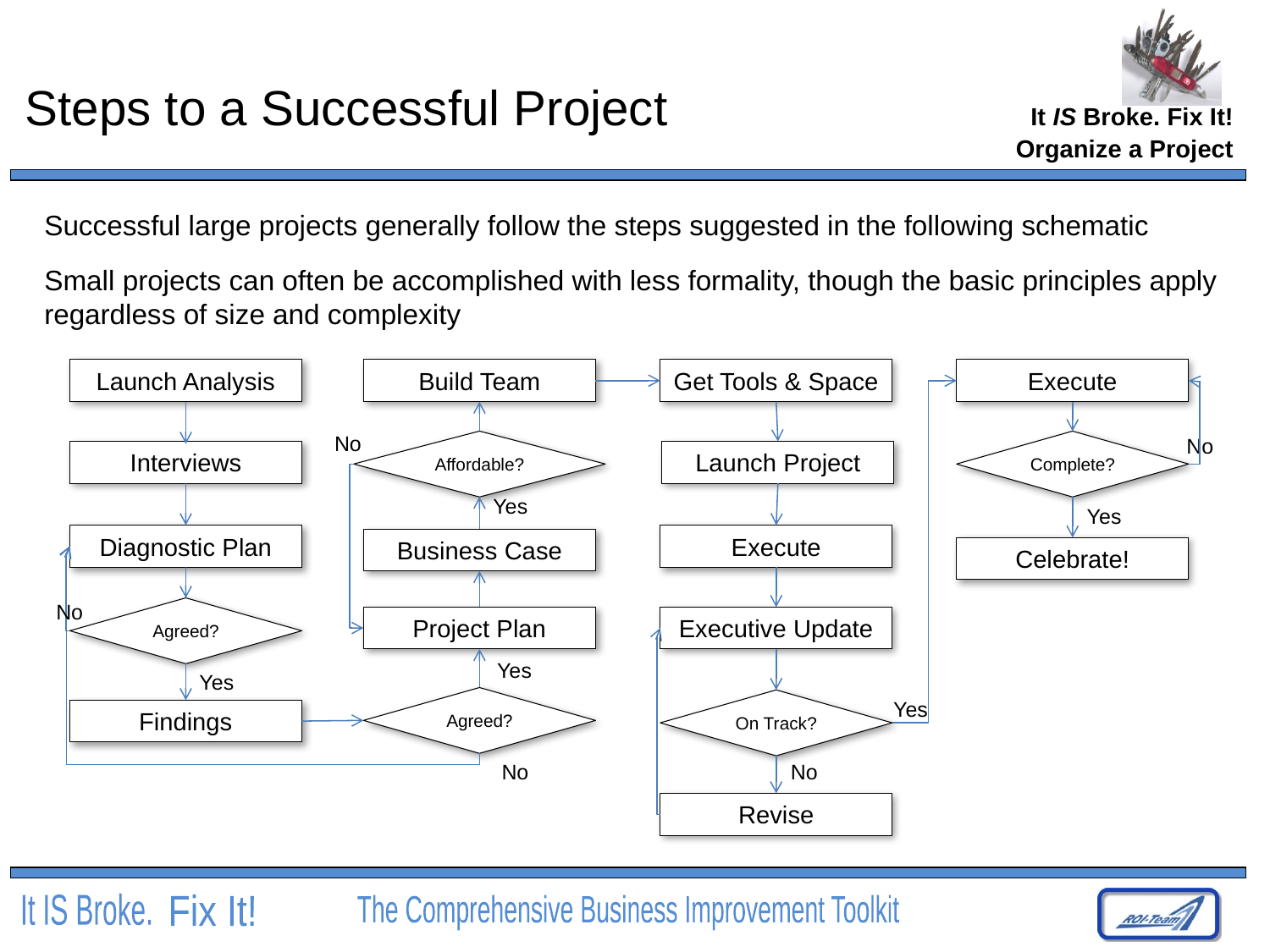

# Steps to a Successful Project
Organize a Project
Successful large projects generally follow the steps suggested in the following schematic
Small projects can often be accomplished with less formality, though the basic principles apply regardless of size and complexity
Launch Analysis
Build Team
Get Tools & Space
Execute
No
No
Affordable?
Complete?
Interviews
Launch Project
Yes
Yes
Execute
Diagnostic Plan
Business Case
Celebrate!
No
Agreed?
Executive Update
Project Plan
Yes
Yes
Agreed?
On Track?
Yes
Findings
No
No
Revise